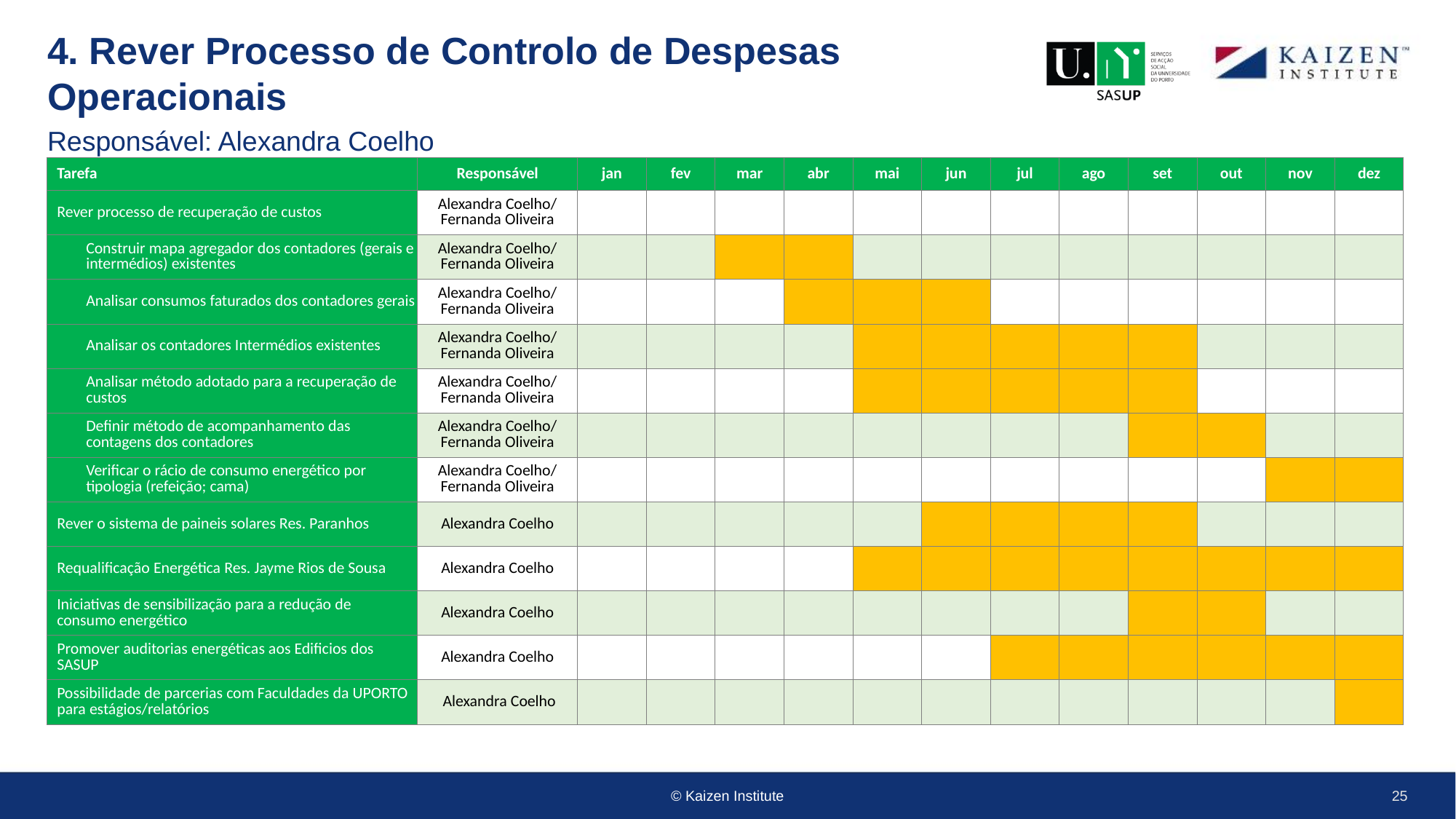

# 4. Rever Processo de Controlo de Despesas Operacionais
Responsável: Alexandra Coelho
| Tarefa | Responsável | jan | fev | mar | abr | mai | jun | jul | ago | set | out | nov | dez |
| --- | --- | --- | --- | --- | --- | --- | --- | --- | --- | --- | --- | --- | --- |
| Rever processo de recuperação de custos | Alexandra Coelho/ Fernanda Oliveira |  |  |  |  |  |  |  |  |  |  |  |  |
| Construir mapa agregador dos contadores (gerais e intermédios) existentes | Alexandra Coelho/ Fernanda Oliveira |  |  |  |  |  |  |  |  |  |  |  |  |
| Analisar consumos faturados dos contadores gerais | Alexandra Coelho/ Fernanda Oliveira |  |  |  |  |  |  |  |  |  |  |  |  |
| Analisar os contadores Intermédios existentes | Alexandra Coelho/ Fernanda Oliveira |  |  |  |  |  |  |  |  |  |  |  |  |
| Analisar método adotado para a recuperação de custos | Alexandra Coelho/ Fernanda Oliveira |  |  |  |  |  |  |  |  |  |  |  |  |
| Definir método de acompanhamento das contagens dos contadores | Alexandra Coelho/ Fernanda Oliveira |  |  |  |  |  |  |  |  |  |  |  |  |
| Verificar o rácio de consumo energético por tipologia (refeição; cama) | Alexandra Coelho/ Fernanda Oliveira |  |  |  |  |  |  |  |  |  |  |  |  |
| Rever o sistema de paineis solares Res. Paranhos | Alexandra Coelho |  |  |  |  |  |  |  |  |  |  |  |  |
| Requalificação Energética Res. Jayme Rios de Sousa | Alexandra Coelho |  |  |  |  |  |  |  |  |  |  |  |  |
| Iniciativas de sensibilização para a redução de consumo energético | Alexandra Coelho |  |  |  |  |  |  |  |  |  |  |  |  |
| Promover auditorias energéticas aos Edificios dos SASUP | Alexandra Coelho |  |  |  |  |  |  |  |  |  |  |  |  |
| Possibilidade de parcerias com Faculdades da UPORTO para estágios/relatórios | Alexandra Coelho |  |  |  |  |  |  |  |  |  |  |  |  |